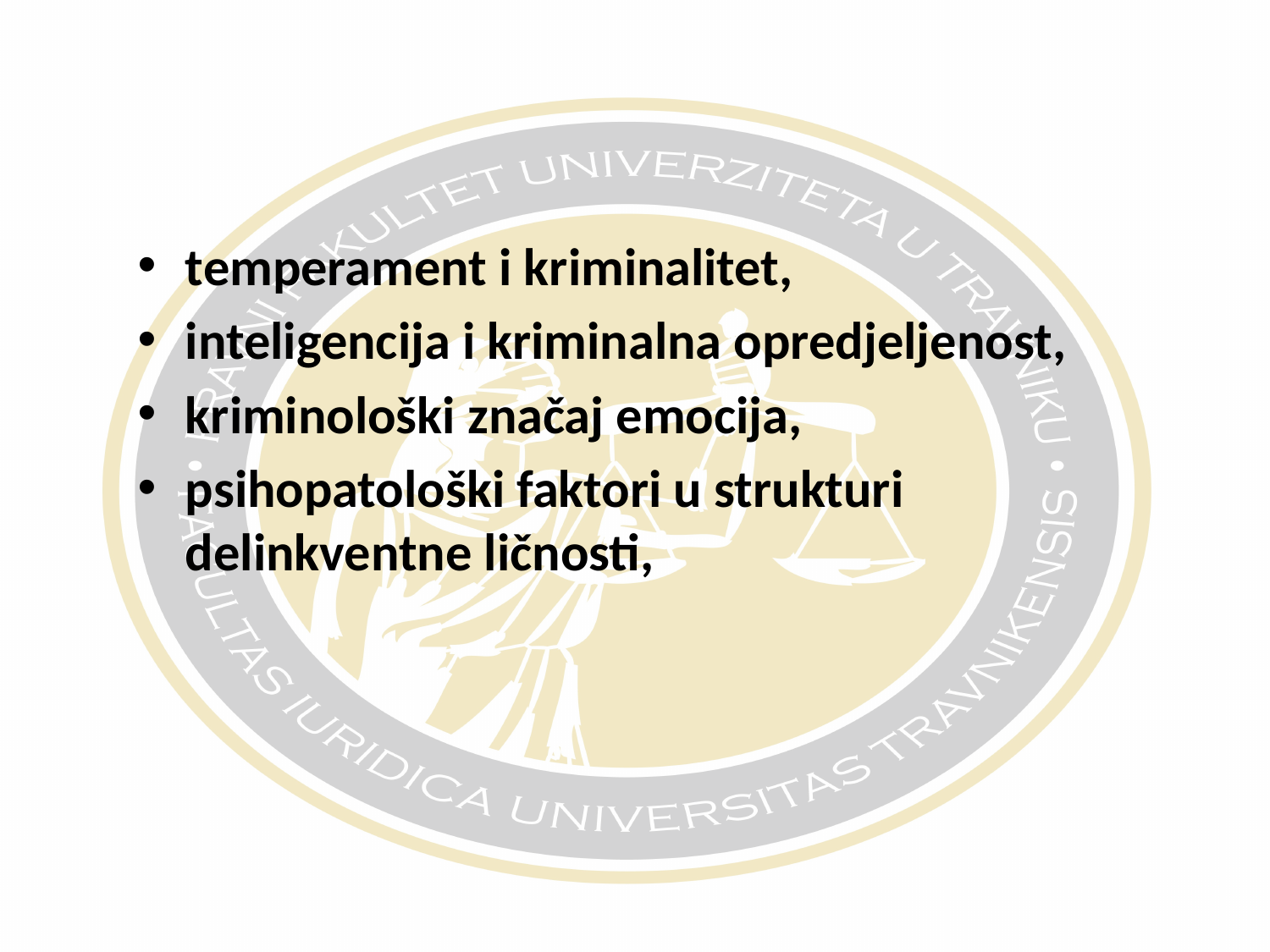

#
temperament i kriminalitet,
inteligencija i kriminalna opredjeljenost,
kriminološki značaj emocija,
psihopatološki faktori u strukturi delinkventne ličnosti,